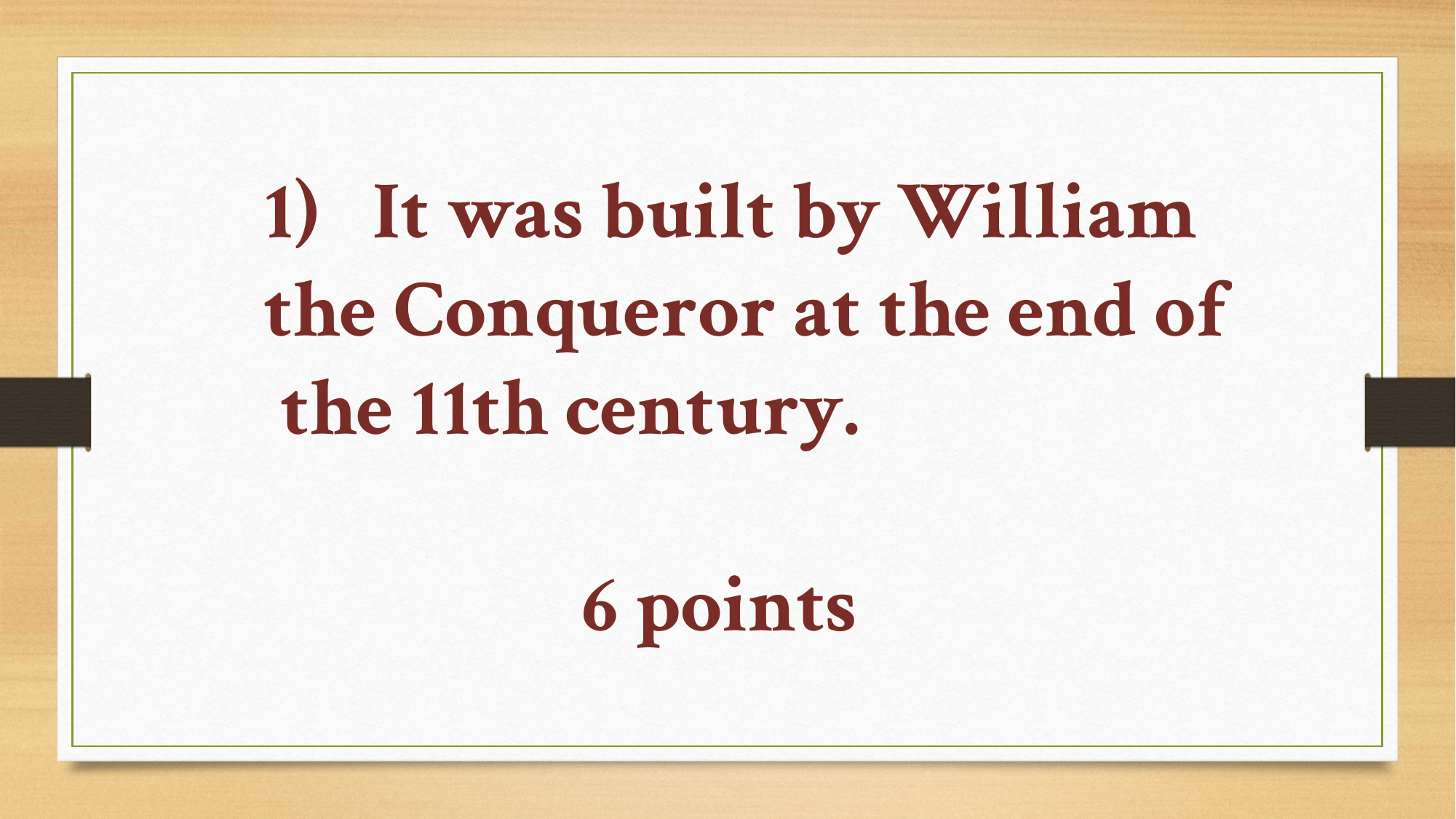

It was built by William
the Conqueror at the end of
 the 11th century.

                   6 points